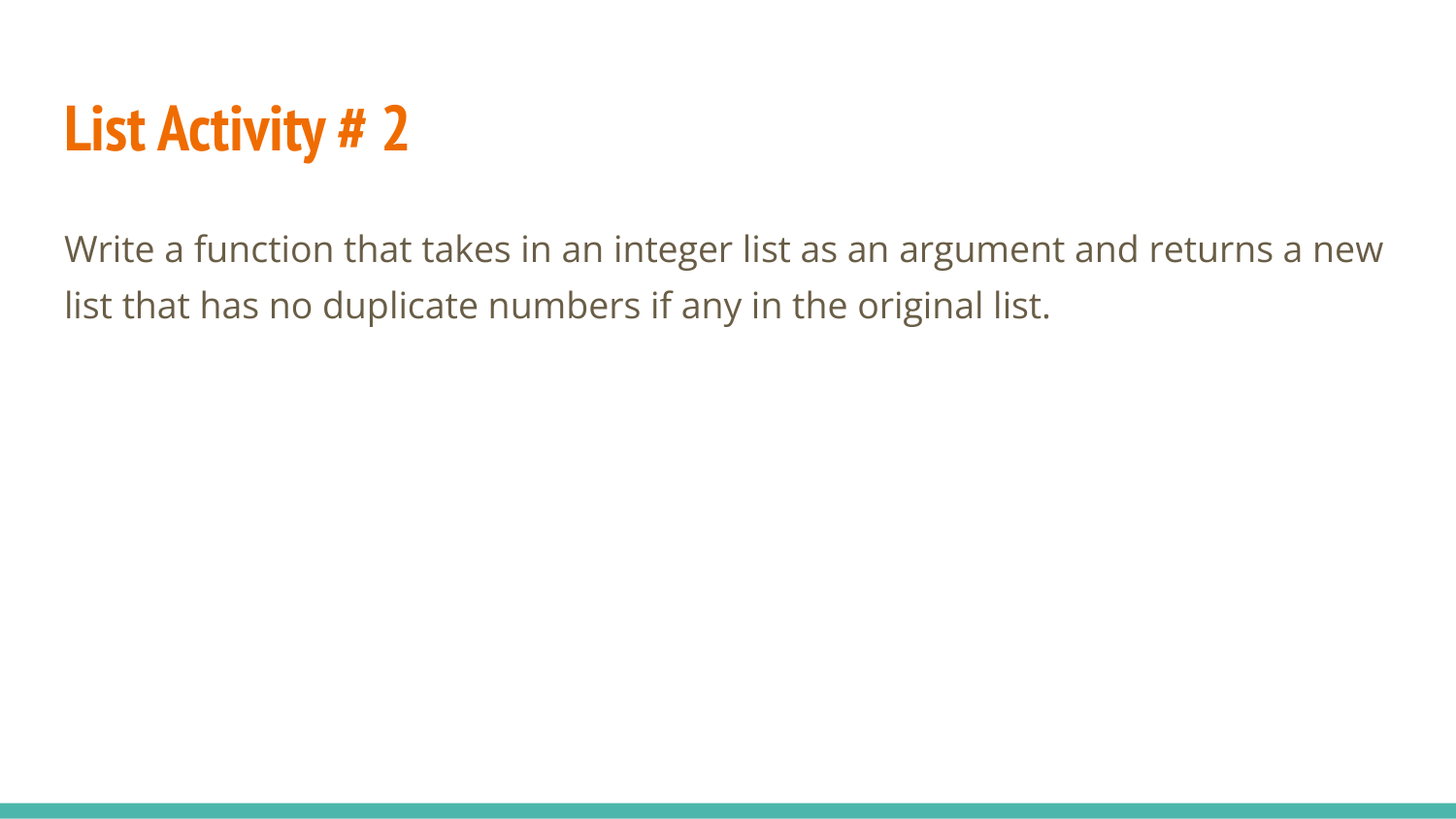

# List Activity # 2
Write a function that takes in an integer list as an argument and returns a new list that has no duplicate numbers if any in the original list.